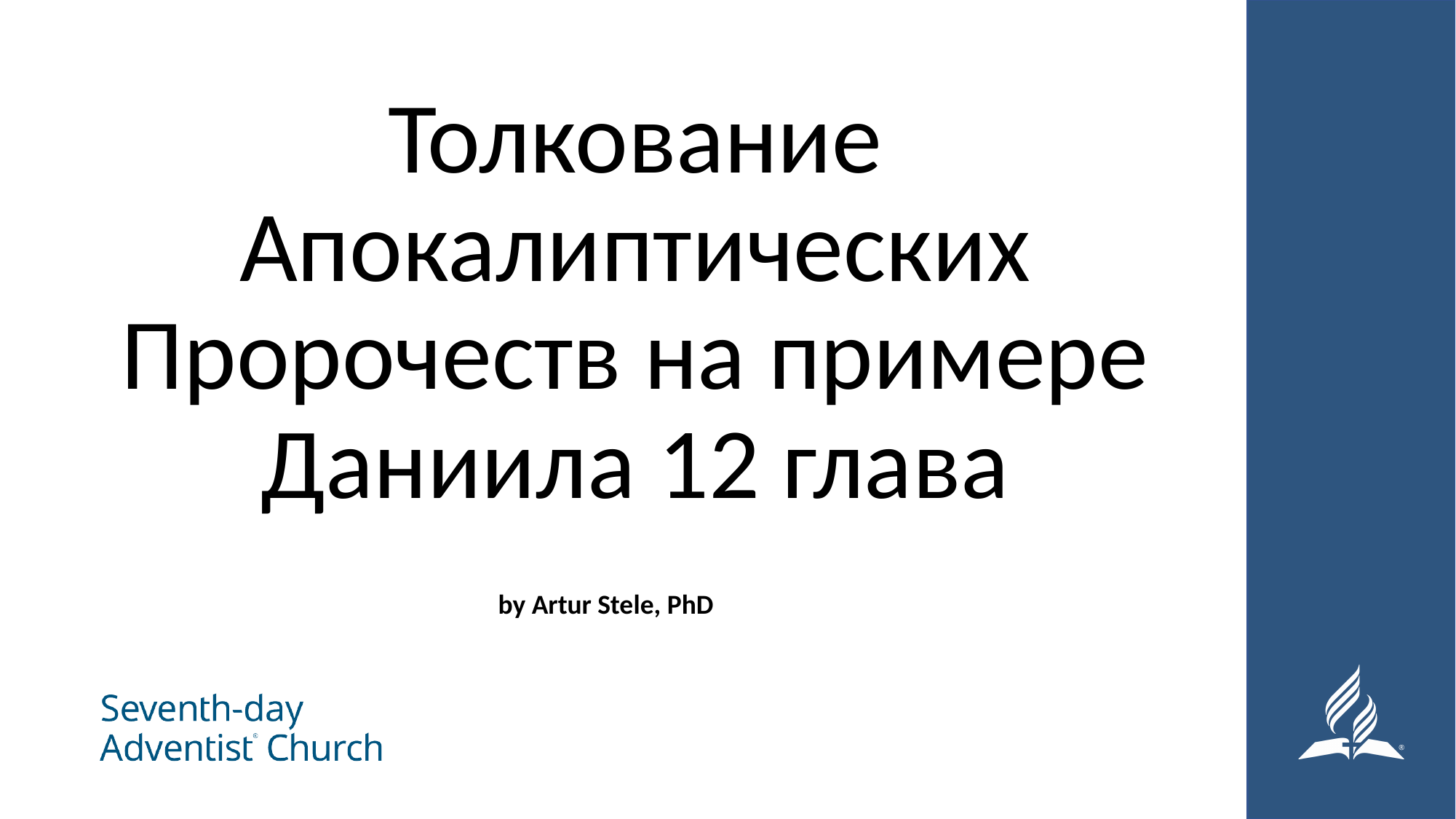

# Толкование Апокалиптических Пророчеств на примере Даниила 12 глава

 by Artur Stele, PhD